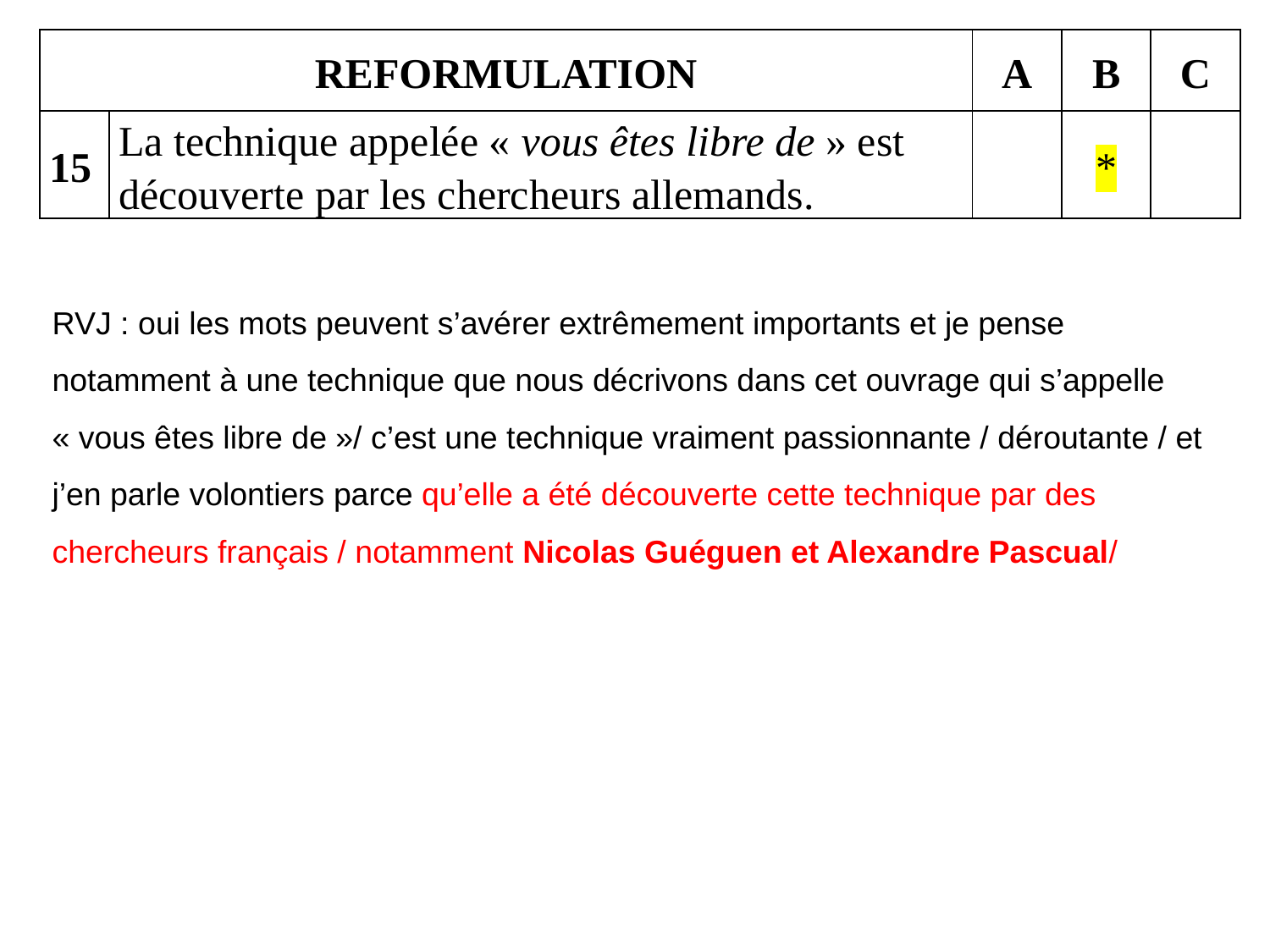

| Reformulation |  | А | В | C |
| --- | --- | --- | --- | --- |
| 15 | La technique appelée « vous êtes libre de » est découverte par les chercheurs allemands. |  | \* |  |
RVJ : oui les mots peuvent s’avérer extrêmement importants et je pense notamment à une technique que nous décrivons dans cet ouvrage qui s’appelle « vous êtes libre de »/ c’est une technique vraiment passionnante / déroutante / et j’en parle volontiers parce qu’elle a été découverte cette technique par des chercheurs français / notamment Nicolas Guéguen et Alexandre Pascual/